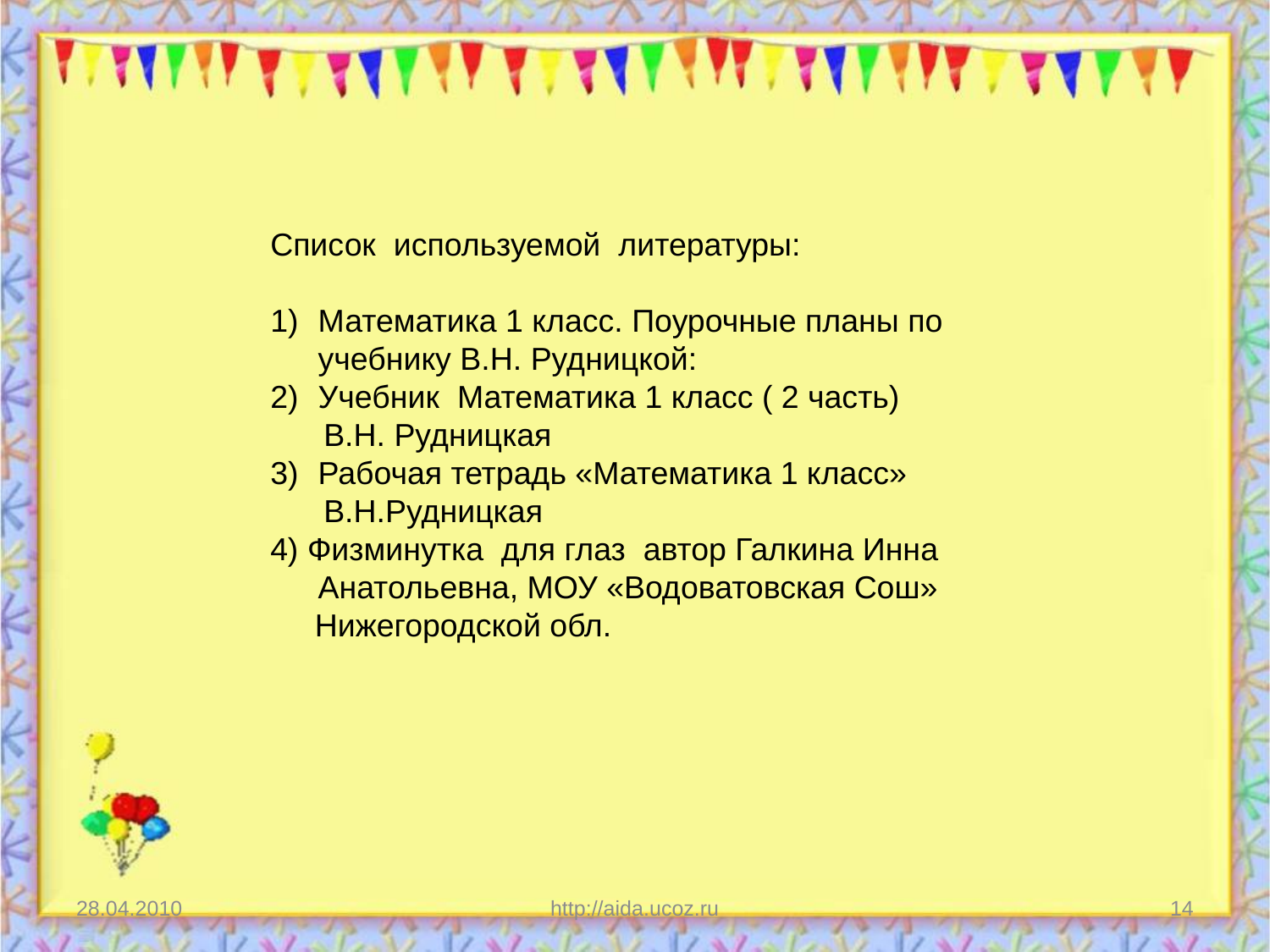

Список  используемой  литературы:

Математика 1 класс. Поурочные планы по учебнику В.Н. Рудницкой:
Учебник  Математика 1 класс ( 2 часть)
      В.Н. Рудницкая
Рабочая тетрадь «Математика 1 класс»
      В.Н.Рудницкая
4) Физминутка  для глаз  автор Галкина Инна Анатольевна, МОУ «Водоватовская Сош»
     Нижегородской обл.

28.04.2010
http://aida.ucoz.ru
14